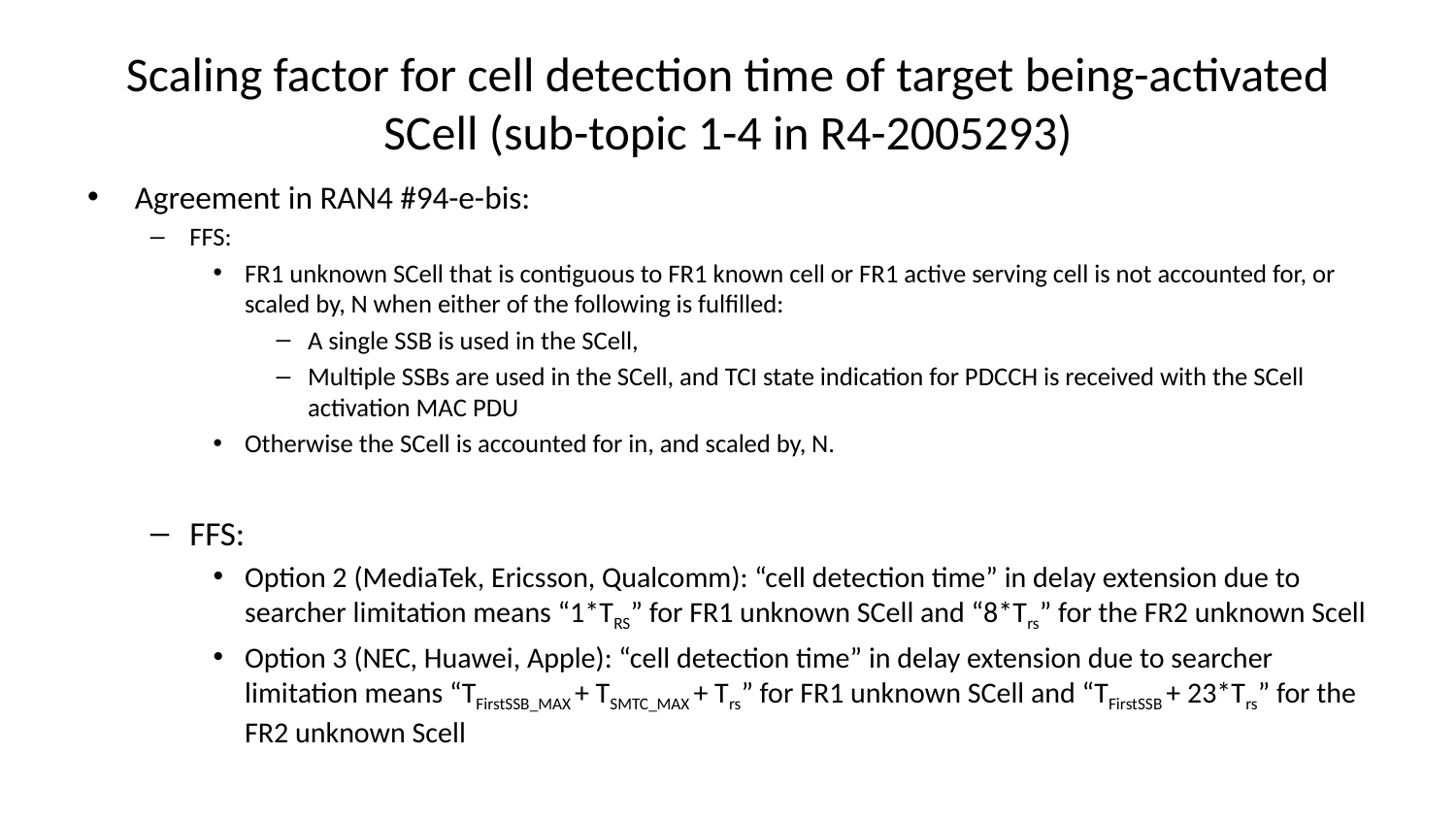

# Scaling factor for cell detection time of target being-activated SCell (sub-topic 1-4 in R4-2005293)
Agreement in RAN4 #94-e-bis:
FFS:
FR1 unknown SCell that is contiguous to FR1 known cell or FR1 active serving cell is not accounted for, or scaled by, N when either of the following is fulfilled:
A single SSB is used in the SCell,
Multiple SSBs are used in the SCell, and TCI state indication for PDCCH is received with the SCell activation MAC PDU
Otherwise the SCell is accounted for in, and scaled by, N.

FFS:
Option 2 (MediaTek, Ericsson, Qualcomm): “cell detection time” in delay extension due to searcher limitation means “1*TRS” for FR1 unknown SCell and “8*Trs” for the FR2 unknown Scell
Option 3 (NEC, Huawei, Apple): “cell detection time” in delay extension due to searcher limitation means “TFirstSSB_MAX + TSMTC_MAX + Trs” for FR1 unknown SCell and “TFirstSSB + 23*Trs” for the FR2 unknown Scell